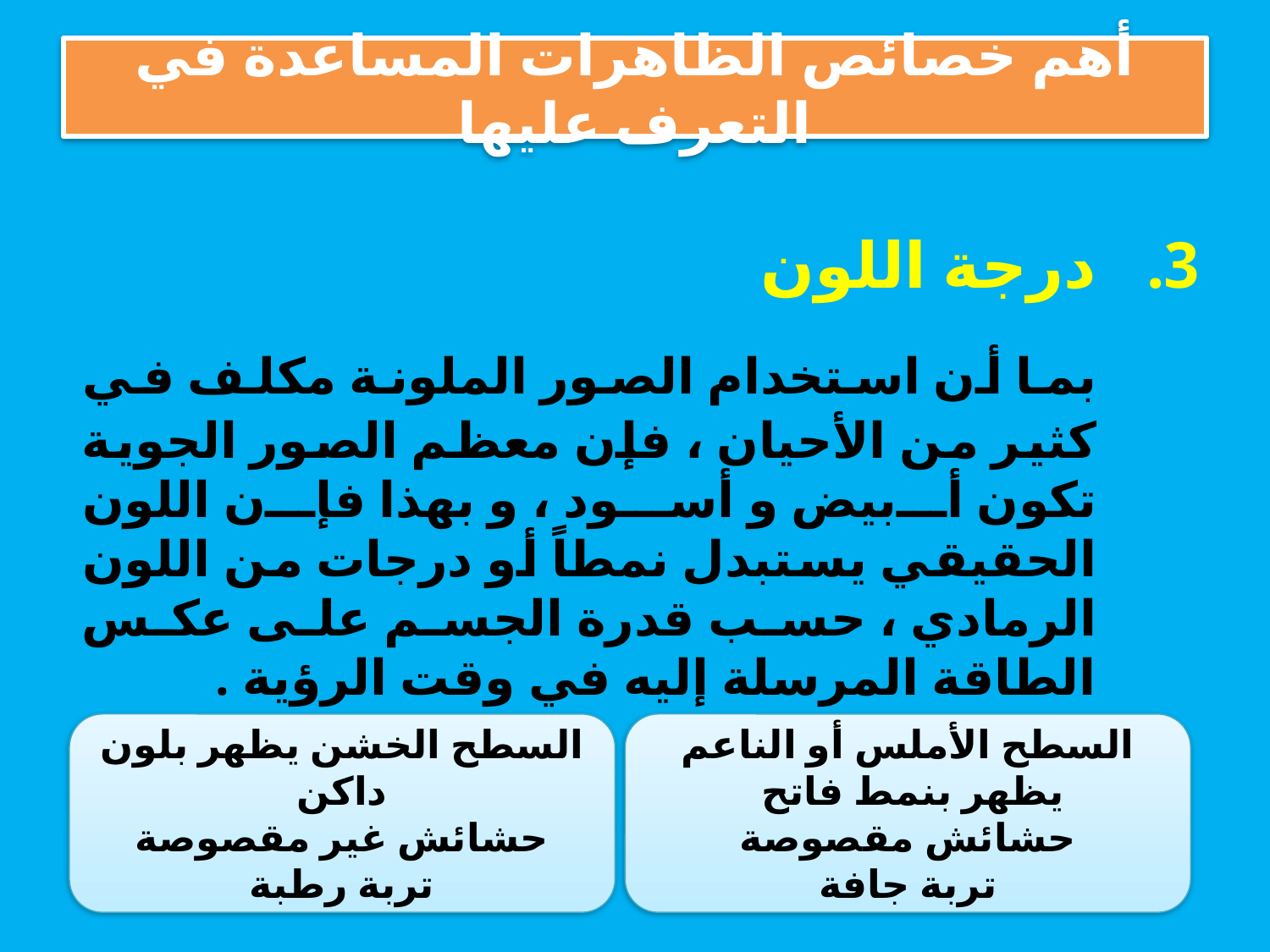

# أهم خصائص الظاهرات المساعدة في التعرف عليها
درجة اللون
		بما أن استخدام الصور الملونة مكلف في كثير من الأحيان ، فإن معظم الصور الجوية تكون أبيض و أسود ، و بهذا فإن اللون الحقيقي يستبدل نمطاً أو درجات من اللون الرمادي ، حسب قدرة الجسم على عكس الطاقة المرسلة إليه في وقت الرؤية .
السطح الخشن يظهر بلون داكن
حشائش غير مقصوصة
تربة رطبة
السطح الأملس أو الناعم يظهر بنمط فاتح
حشائش مقصوصة
تربة جافة